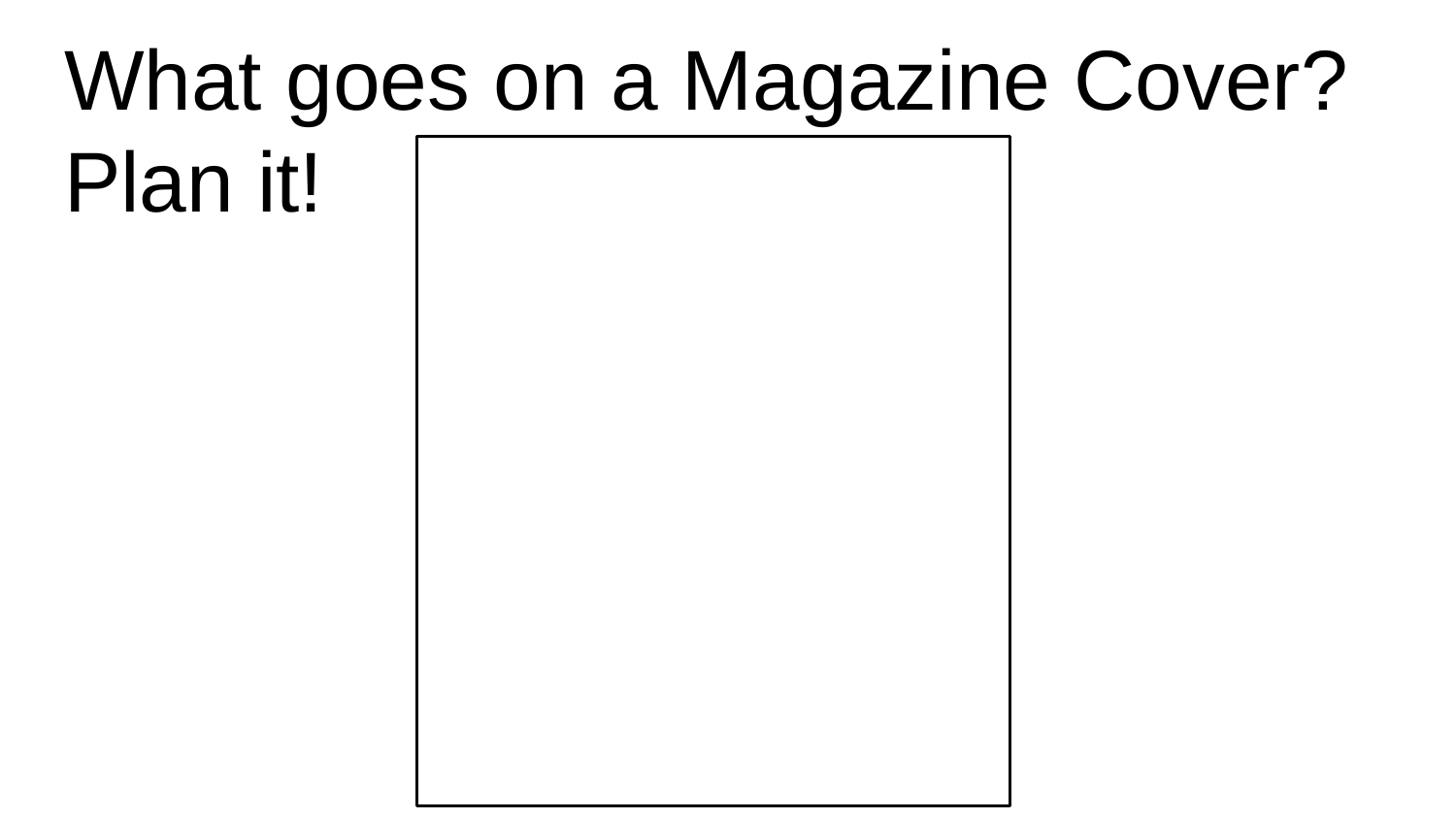

# What goes on a Magazine Cover? Plan it!